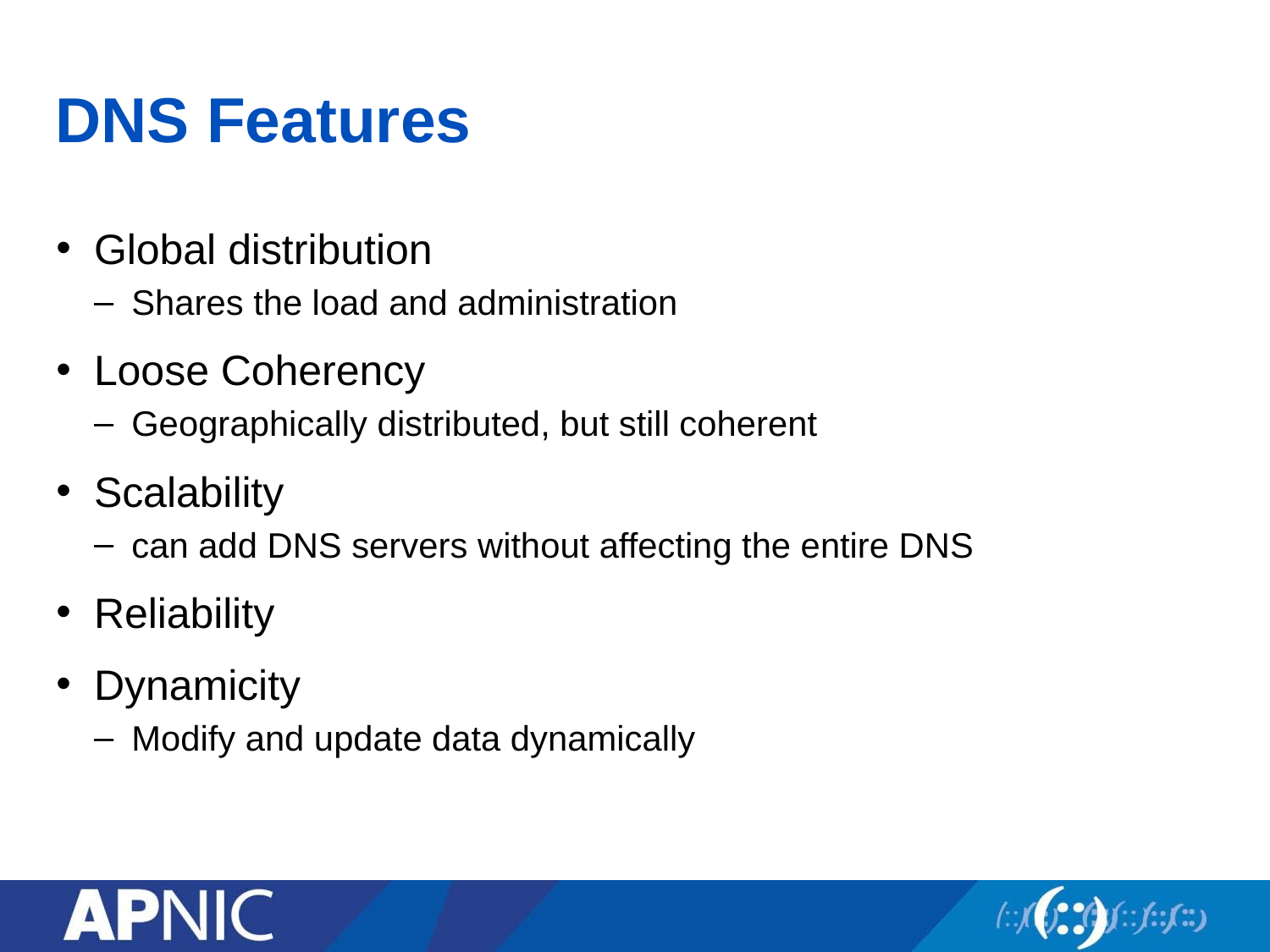

# DNS Features
Global distribution
Shares the load and administration
Loose Coherency
Geographically distributed, but still coherent
Scalability
can add DNS servers without affecting the entire DNS
Reliability
Dynamicity
Modify and update data dynamically